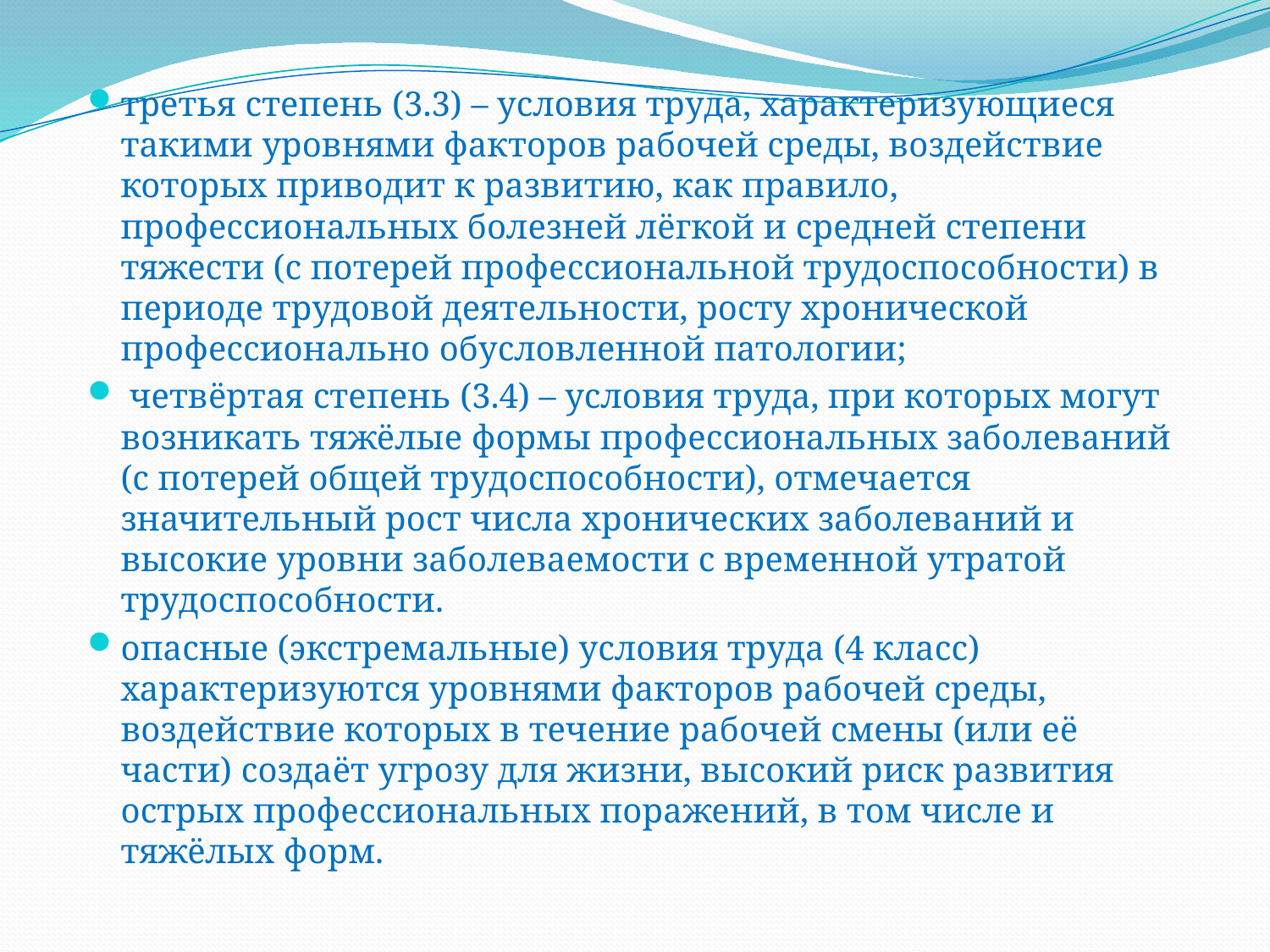

третья степень (3.3) – условия труда, характеризующиеся такими уровнями факторов рабочей среды, воздействие которых приводит к развитию, как правило, профессиональных болезней лёгкой и средней степени тяжести (с потерей профессиональной трудоспособности) в периоде трудовой деятельности, росту хронической профессионально обусловленной патологии;
 четвёртая степень (3.4) – условия труда, при которых могут возникать тяжёлые формы профессиональных заболеваний (с потерей общей трудоспособности), отмечается значительный рост числа хронических заболеваний и высокие уровни заболеваемости с временной утратой трудоспособности.
опасные (экстремальные) условия труда (4 класс) характеризуются уровнями факторов рабочей среды, воздействие которых в течение рабочей смены (или её части) создаёт угрозу для жизни, высокий риск развития острых профессиональных поражений, в том числе и тяжёлых форм.